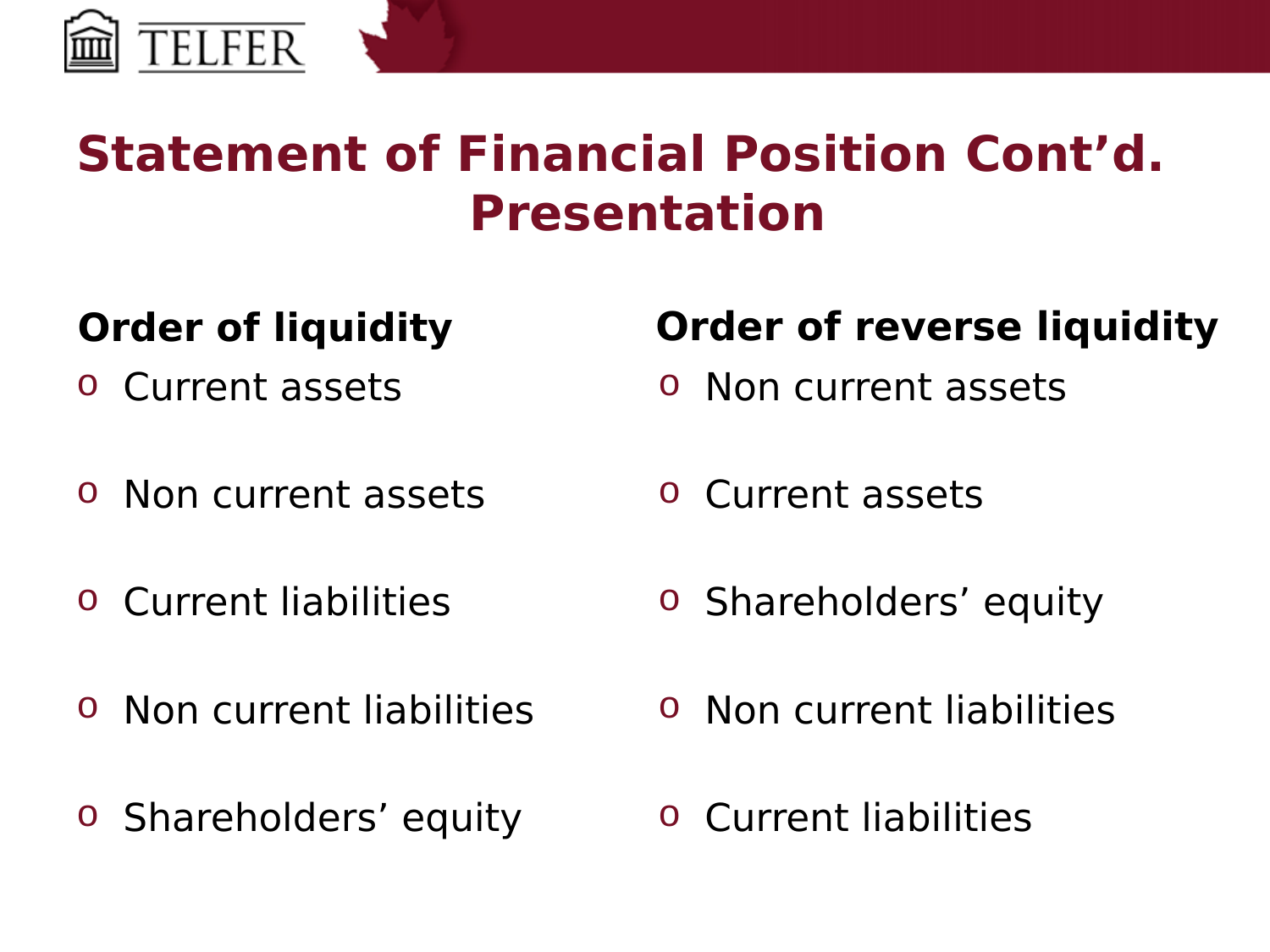

# Statement of Financial Position Cont’d. Presentation
Order of liquidity
Order of reverse liquidity

Current assets

Non current assets

Current liabilities

Non current liabilities

Shareholders’ equity

Non current assets

Current assets

Shareholders’ equity

Non current liabilities

Current liabilities